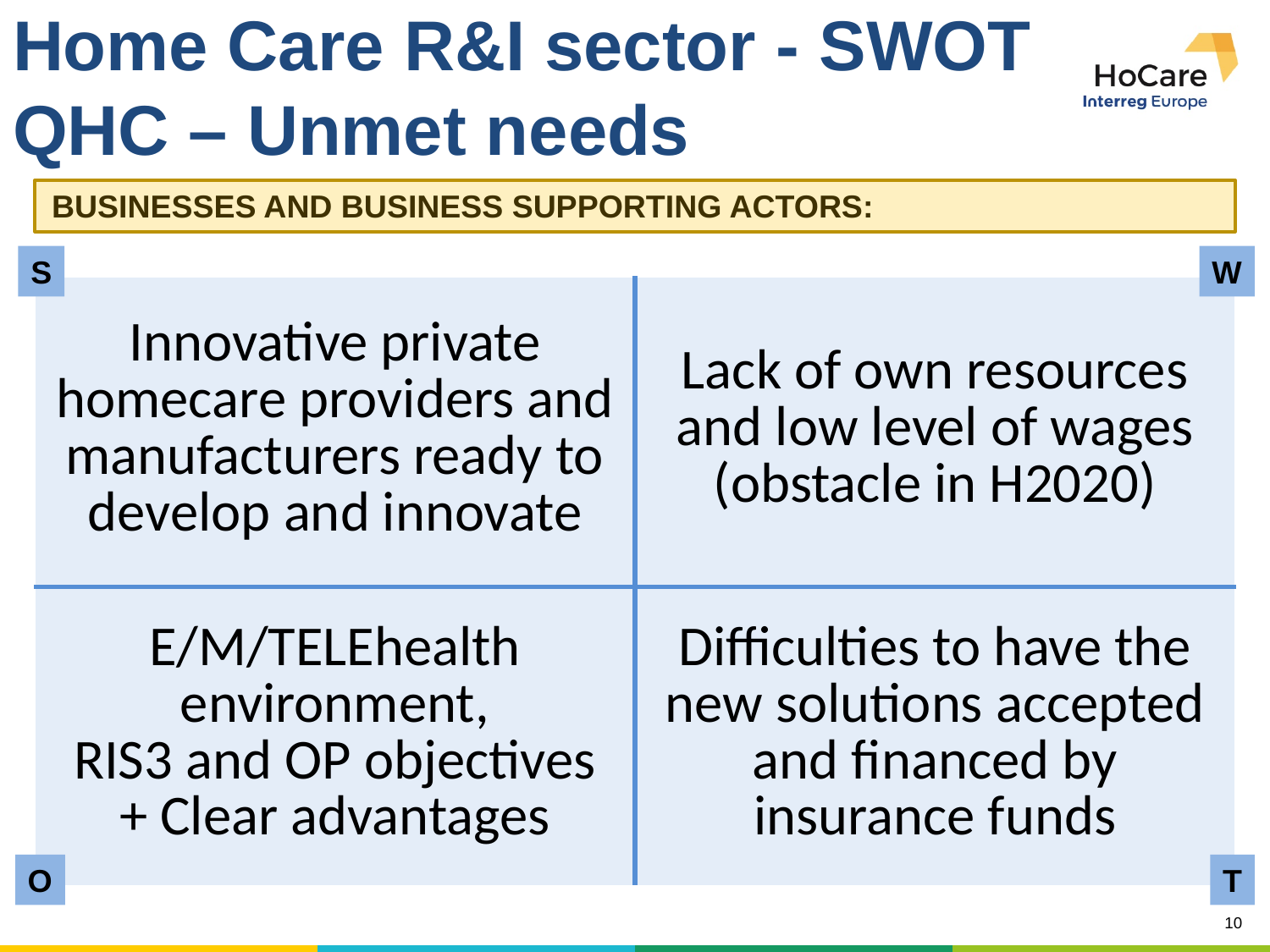

# Home Care R&I sector - SWOT QHC – Unmet needs
BUSINESSES AND BUSINESS SUPPORTING ACTORS:

S
W
| Innovative private homecare providers and manufacturers ready to develop and innovate | Lack of own resources and low level of wages (obstacle in H2020) |
| --- | --- |
| E/M/TELEhealth environment, RIS3 and OP objectives + Clear advantages | Difficulties to have the new solutions accepted and financed by insurance funds |
O
T